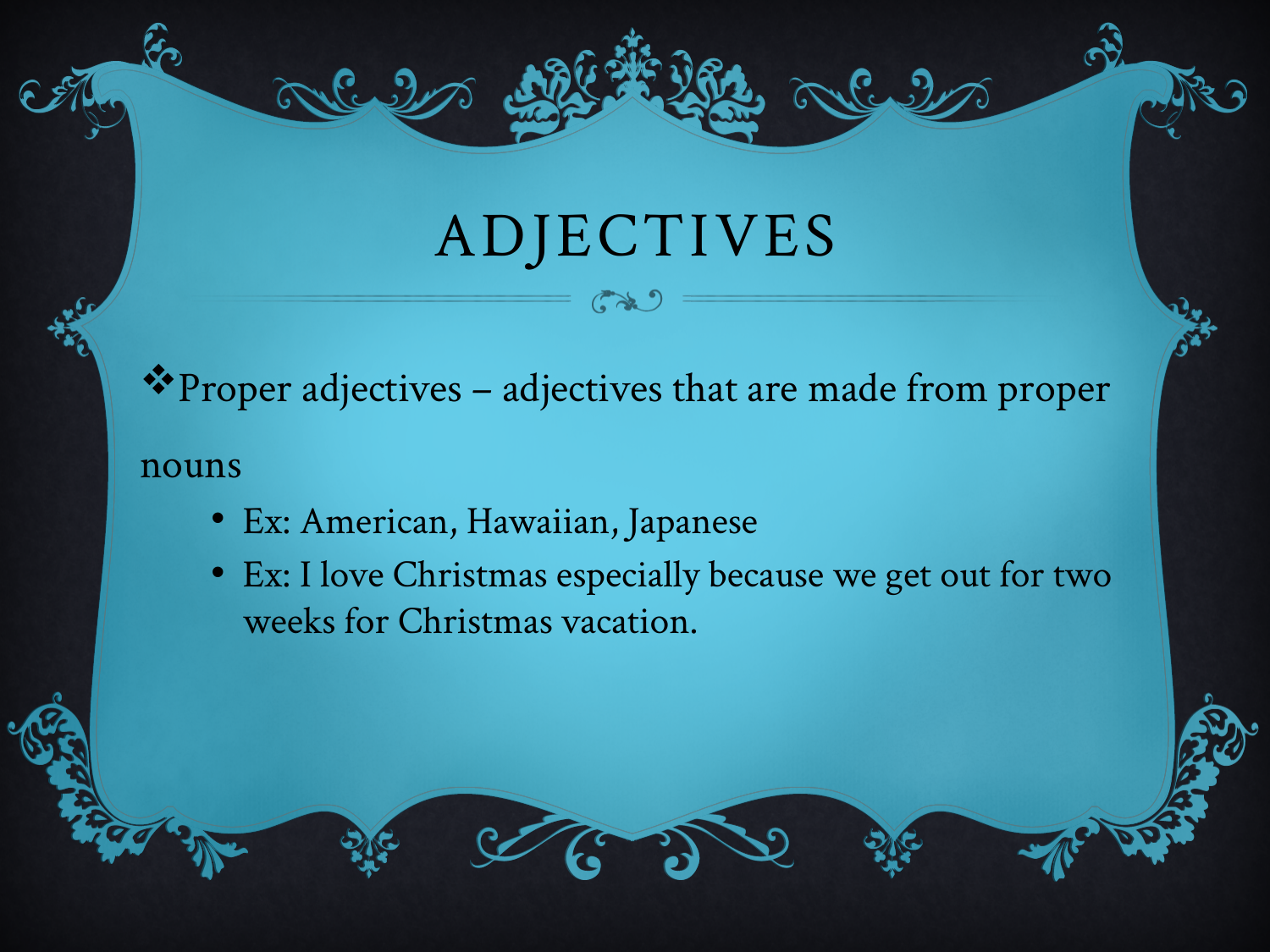

# ADJECTIVES
Proper adjectives – adjectives that are made from proper nouns
Ex: American, Hawaiian, Japanese
Ex: I love Christmas especially because we get out for two weeks for Christmas vacation.